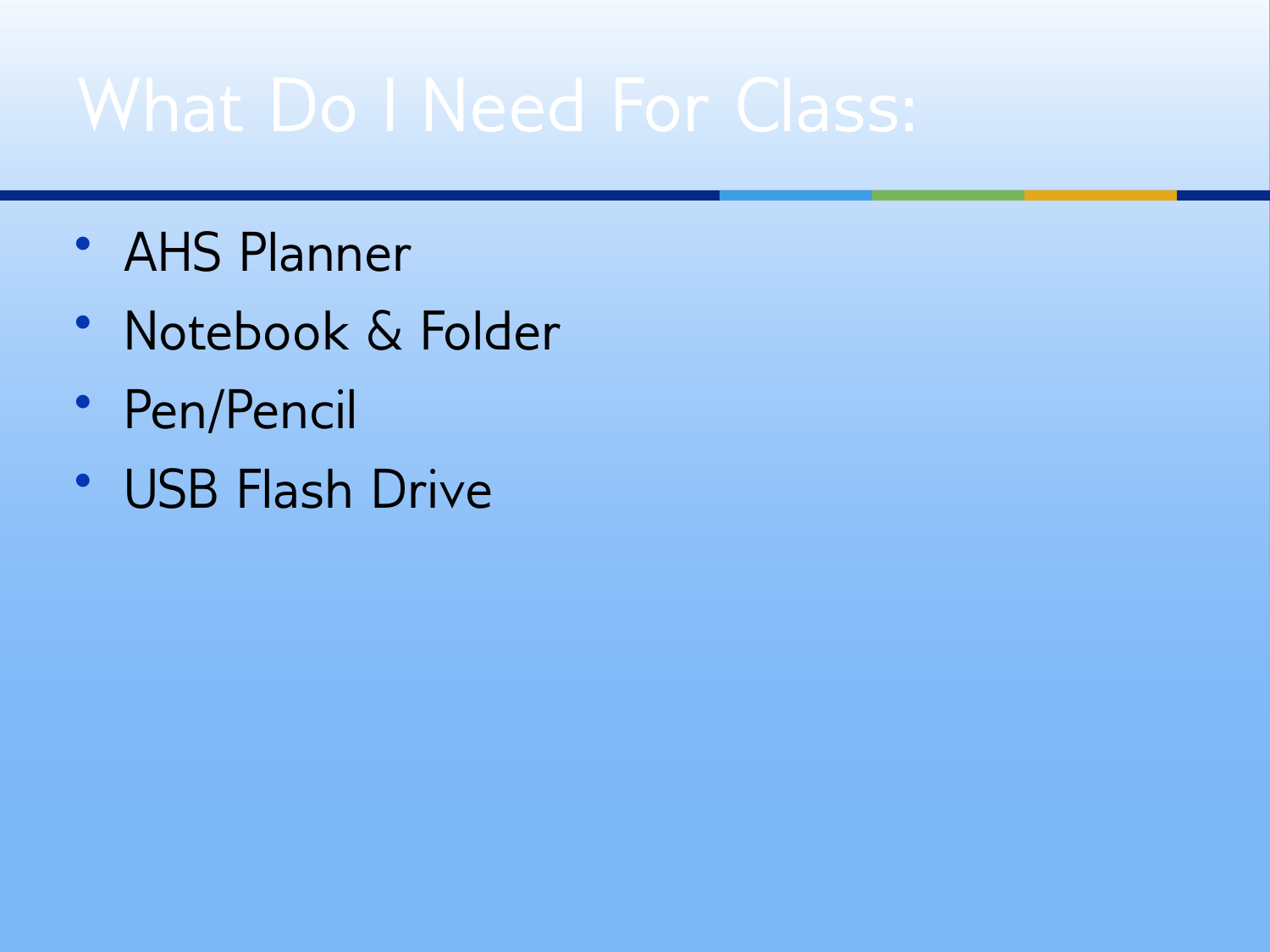

# What Do I Need For Class:
AHS Planner
Notebook & Folder
Pen/Pencil
USB Flash Drive